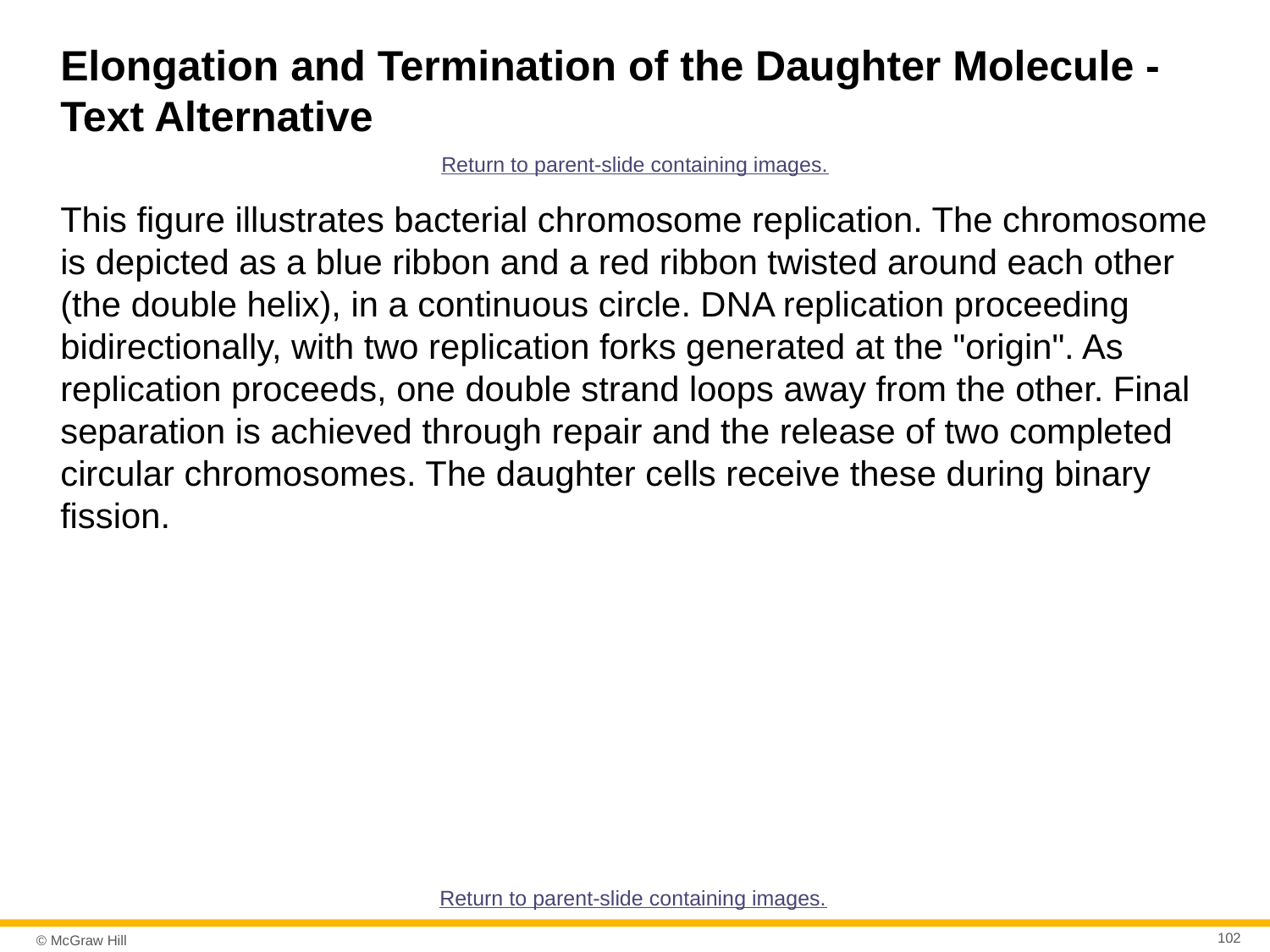

# Elongation and Termination of the Daughter Molecule - Text Alternative
Return to parent-slide containing images.
This figure illustrates bacterial chromosome replication. The chromosome is depicted as a blue ribbon and a red ribbon twisted around each other (the double helix), in a continuous circle. DNA replication proceeding bidirectionally, with two replication forks generated at the "origin". As replication proceeds, one double strand loops away from the other. Final separation is achieved through repair and the release of two completed circular chromosomes. The daughter cells receive these during binary fission.
Return to parent-slide containing images.